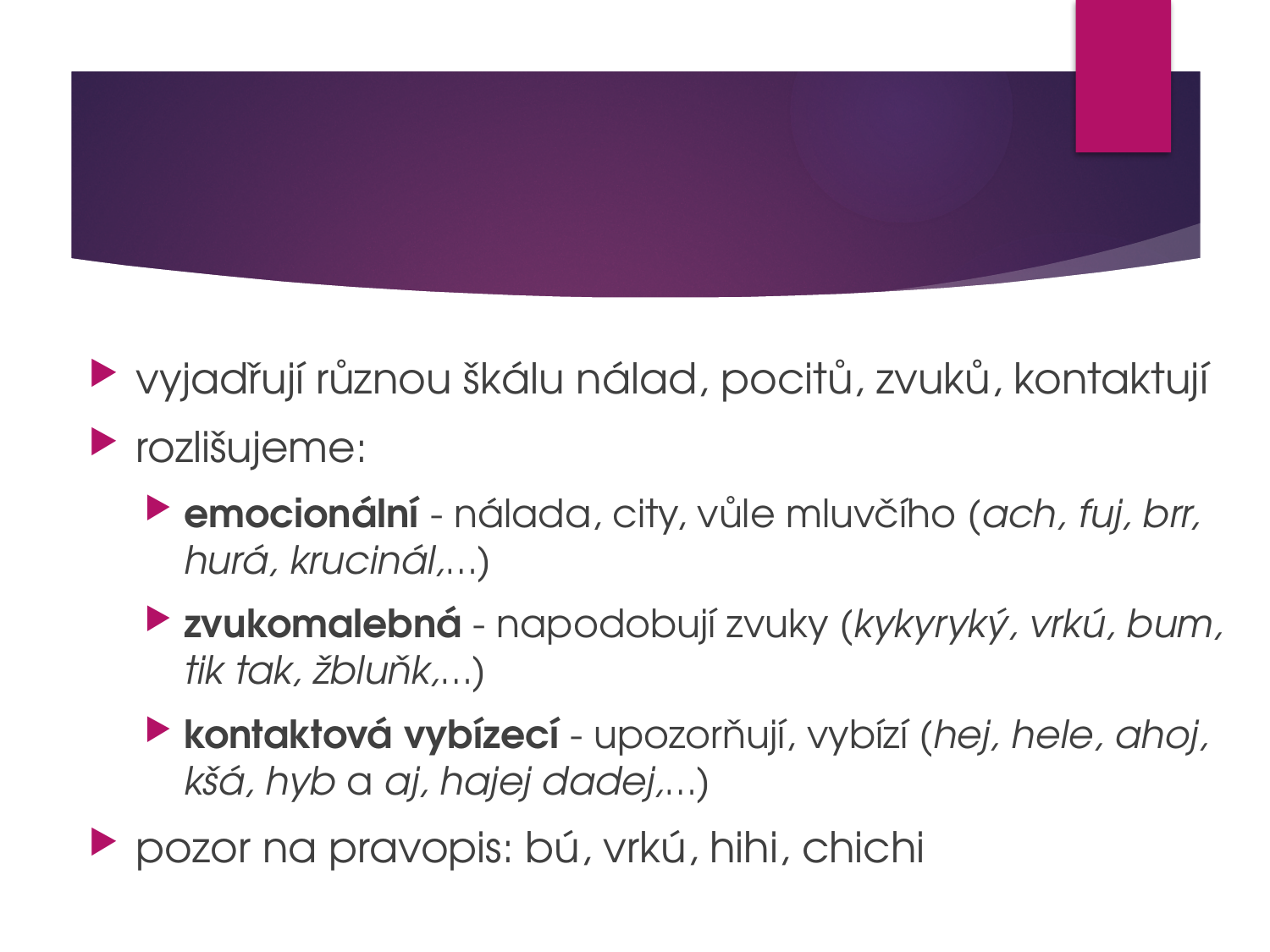

#
vyjadřují různou škálu nálad, pocitů, zvuků, kontaktují
rozlišujeme:
emocionální - nálada, city, vůle mluvčího (ach, fuj, brr, hurá, krucinál,…)
zvukomalebná - napodobují zvuky (kykyryký, vrkú, bum, tik tak, žbluňk,…)
kontaktová vybízecí - upozorňují, vybízí (hej, hele, ahoj, kšá, hyb a aj, hajej dadej,…)
pozor na pravopis: bú, vrkú, hihi, chichi